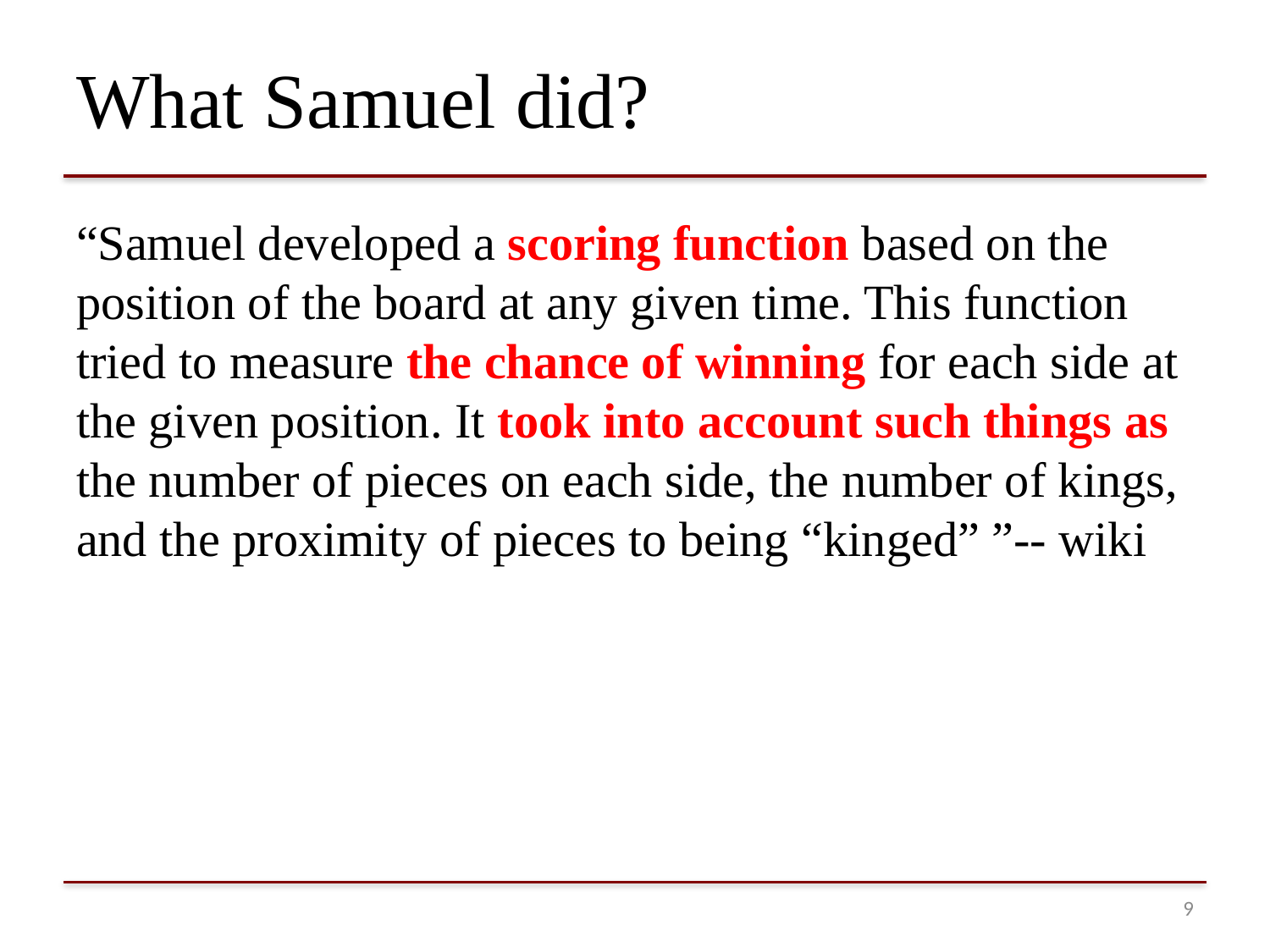

# What Samuel did?
“Samuel developed a scoring function based on the position of the board at any given time. This function tried to measure the chance of winning for each side at the given position. It took into account such things as the number of pieces on each side, the number of kings, and the proximity of pieces to being “kinged” ”-- wiki
9